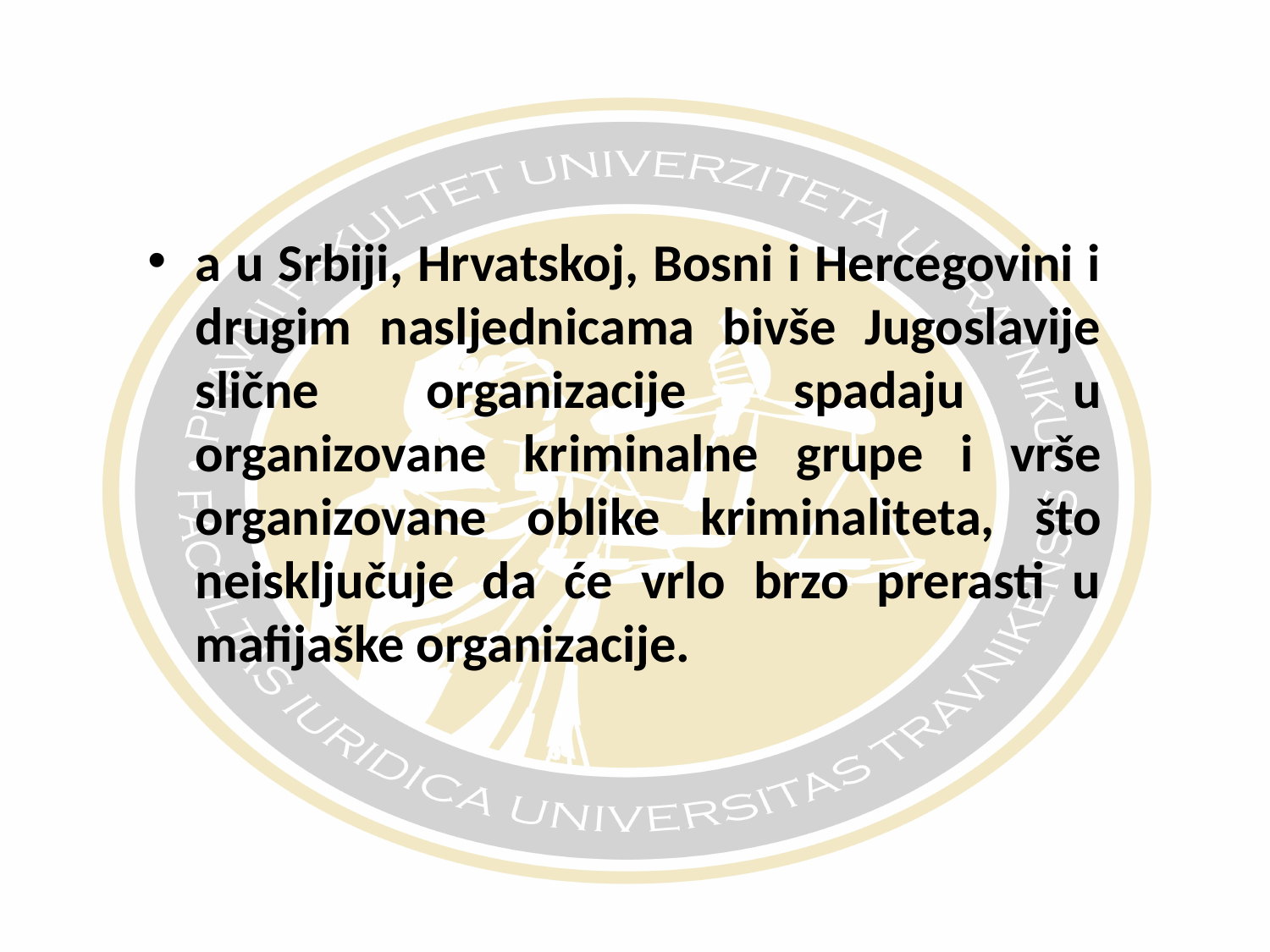

#
a u Srbiji, Hrvatskoj, Bosni i Hercegovini i drugim nasljednicama bivše Jugoslavije slične organizacije spadaju u organizovane kriminalne grupe i vrše organizovane oblike kriminaliteta, što neisključuje da će vrlo brzo prerasti u mafijaške organizacije.